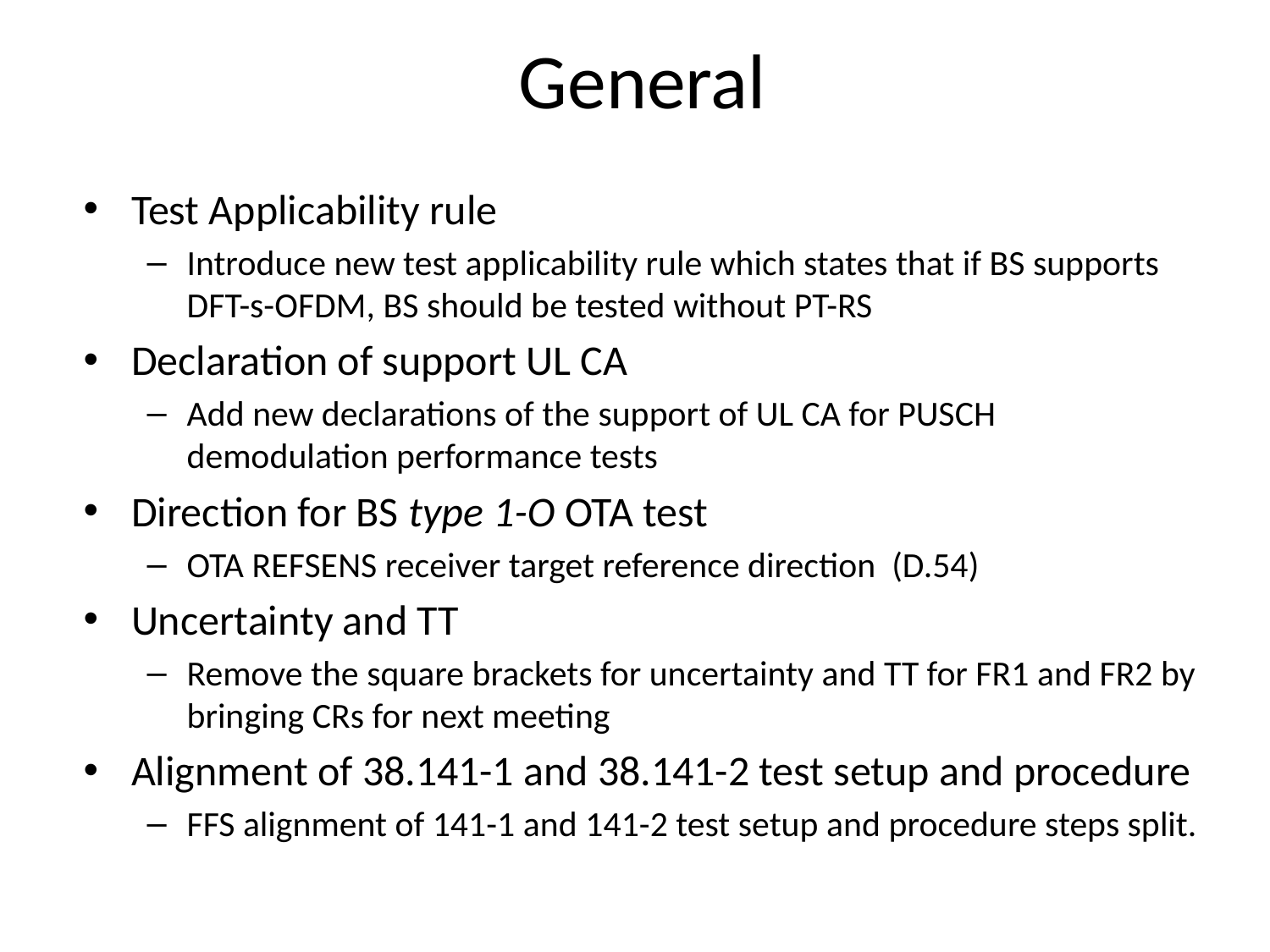

# General
Test Applicability rule
Introduce new test applicability rule which states that if BS supports DFT-s-OFDM, BS should be tested without PT-RS
Declaration of support UL CA
Add new declarations of the support of UL CA for PUSCH demodulation performance tests
Direction for BS type 1-O OTA test
OTA REFSENS receiver target reference direction  (D.54)
Uncertainty and TT
Remove the square brackets for uncertainty and TT for FR1 and FR2 by bringing CRs for next meeting
Alignment of 38.141-1 and 38.141-2 test setup and procedure
FFS alignment of 141-1 and 141-2 test setup and procedure steps split.